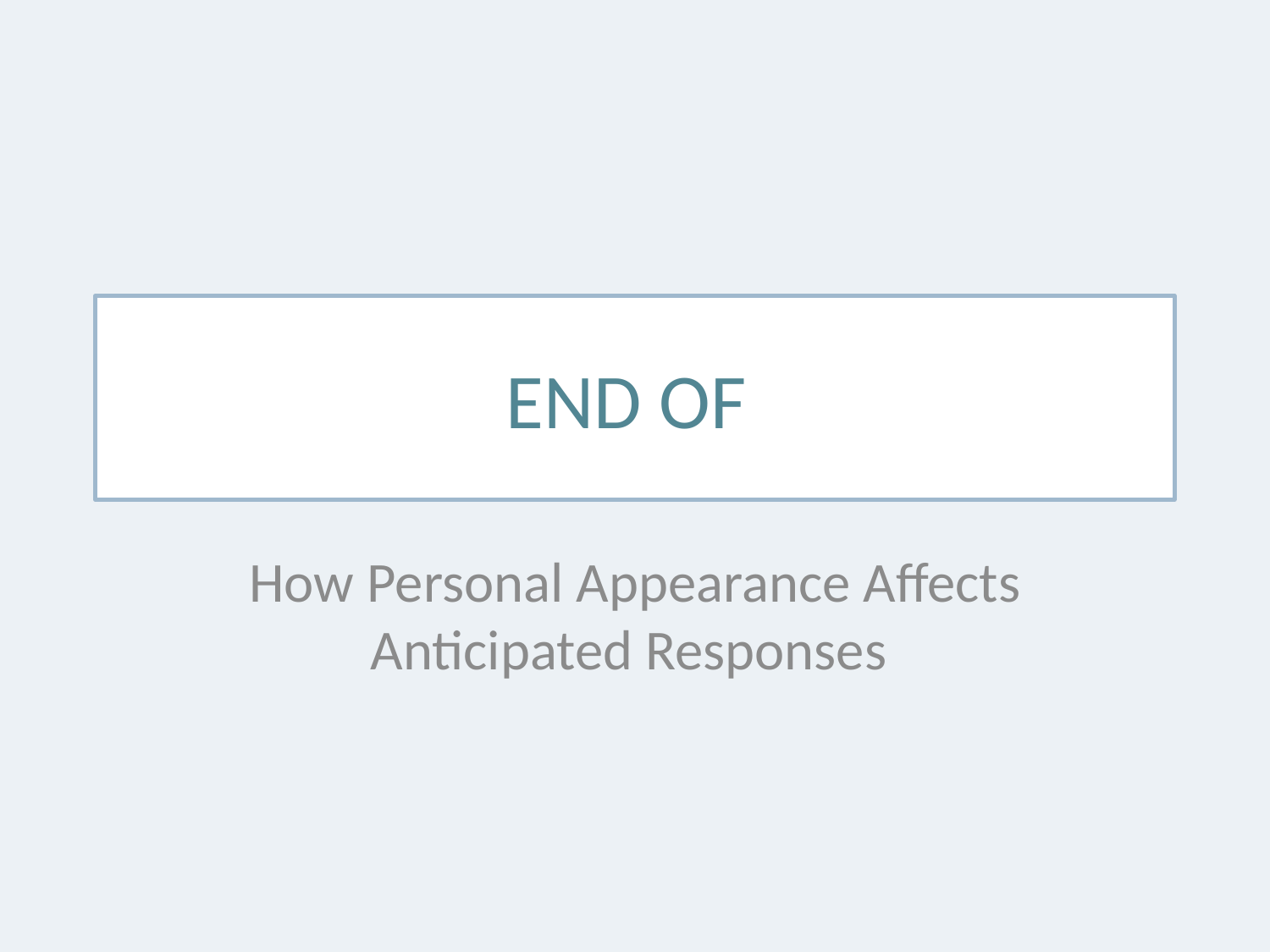

# END OF
How Personal Appearance Affects Anticipated Responses